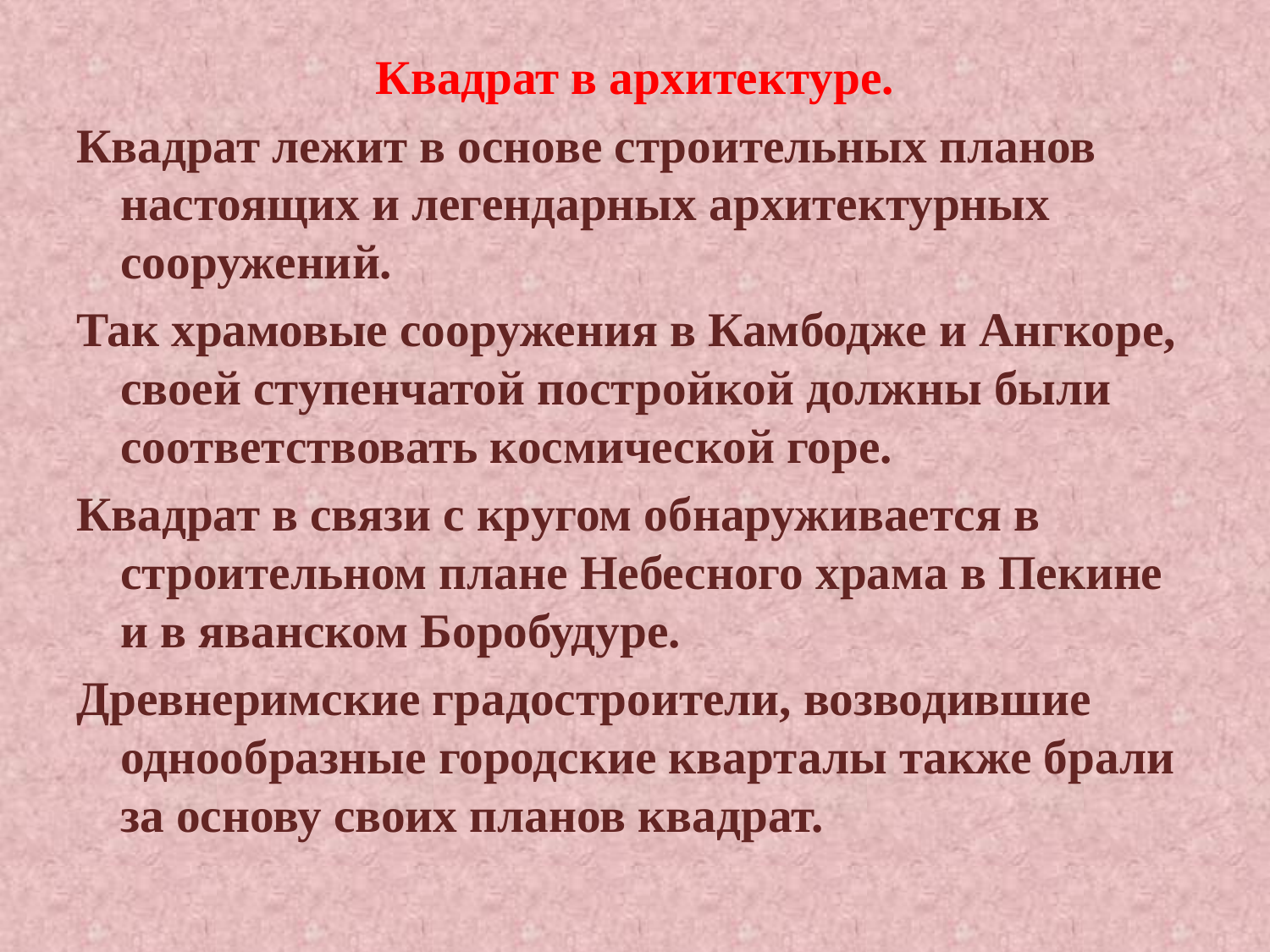

Квадрат в архитектуре.
Квадрат лежит в основе строительных планов настоящих и легендарных архитектурных сооружений.
Так храмовые сооружения в Камбодже и Ангкоре, своей ступенчатой постройкой должны были соответствовать космической горе.
Квадрат в связи с кругом обнаруживается в строительном плане Небесного храма в Пекине и в яванском Боробудуре.
Древнеримские градостроители, возводившие однообразные городские кварталы также брали за основу своих планов квадрат.